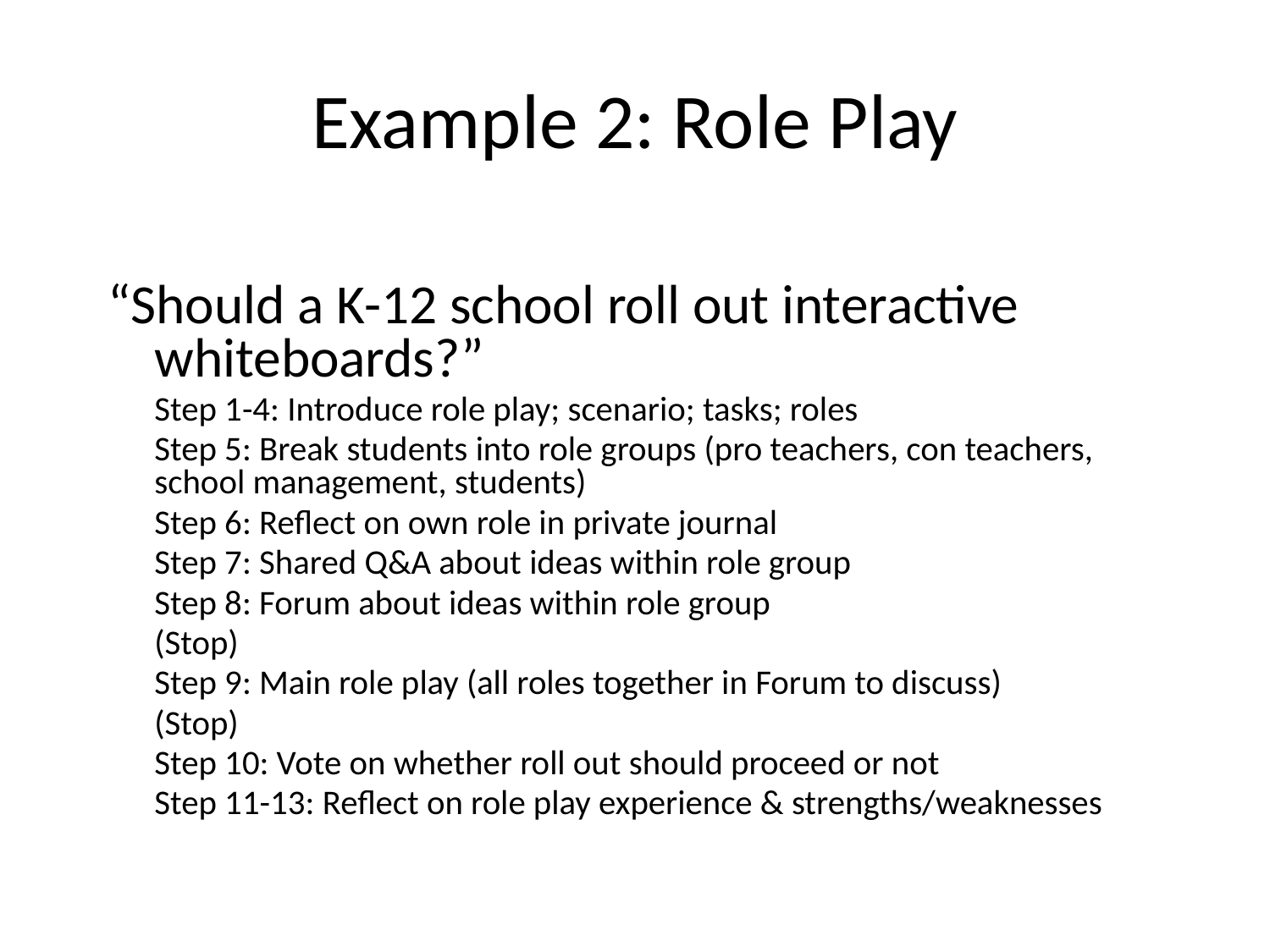

# Example 2: Role Play
“Should a K-12 school roll out interactive whiteboards?”
	Step 1-4: Introduce role play; scenario; tasks; roles
	Step 5: Break students into role groups (pro teachers, con teachers, 	    school management, students)
	Step 6: Reflect on own role in private journal
	Step 7: Shared Q&A about ideas within role group
	Step 8: Forum about ideas within role group
	(Stop)
	Step 9: Main role play (all roles together in Forum to discuss)
	(Stop)
	Step 10: Vote on whether roll out should proceed or not
	Step 11-13: Reflect on role play experience & strengths/weaknesses